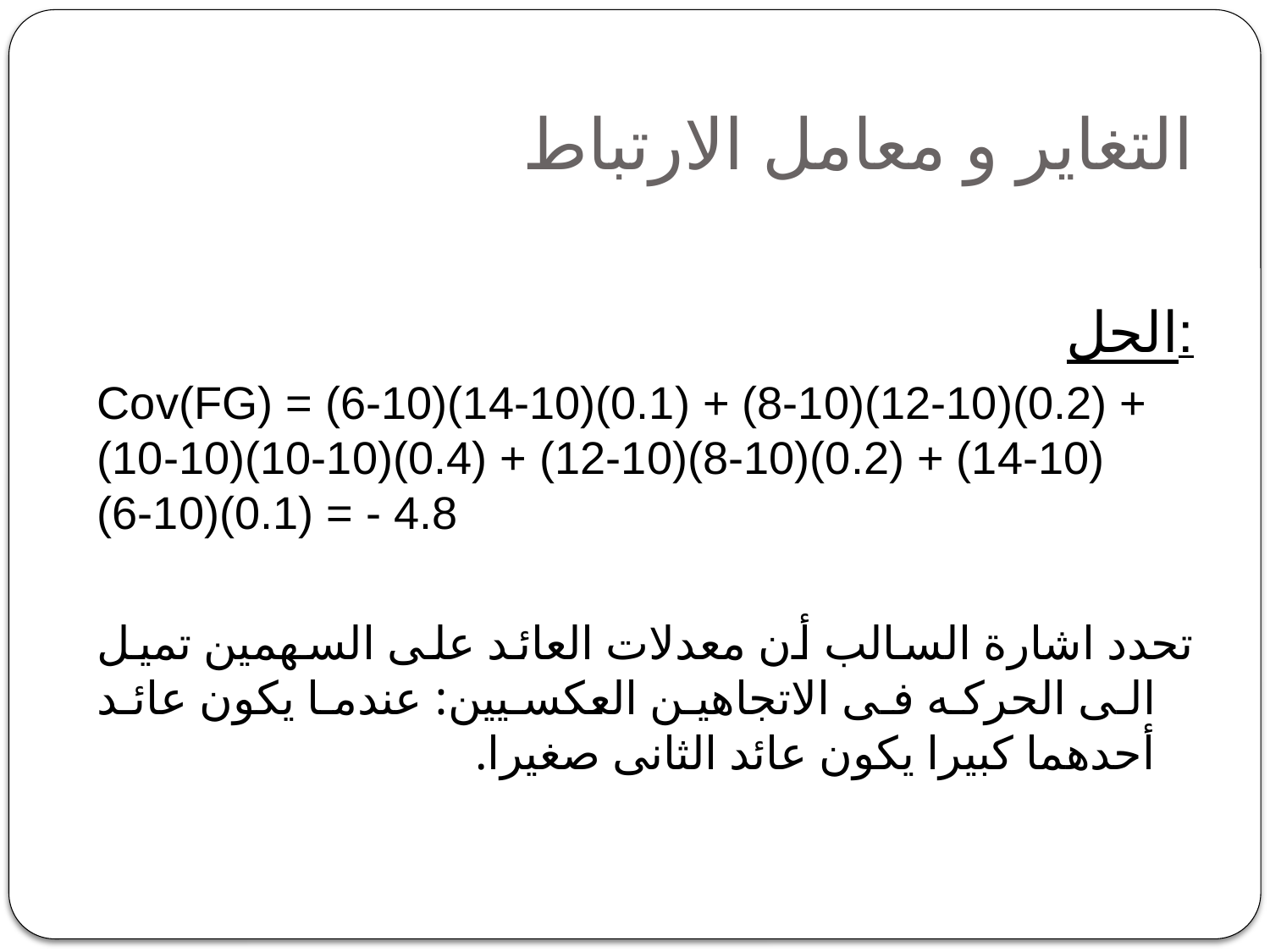

# التغاير و معامل الارتباط

الحل:
Cov(FG) = (6-10)(14-10)(0.1) + (8-10)(12-10)(0.2) + (10-10)(10-10)(0.4) + (12-10)(8-10)(0.2) + (14-10)(6-10)(0.1) = - 4.8

تحدد اشارة السالب أن معدلات العائد على السهمين تميل الى الحركه فى الاتجاهين العكسيين: عندما يكون عائد أحدهما كبيرا يكون عائد الثانى صغيرا.